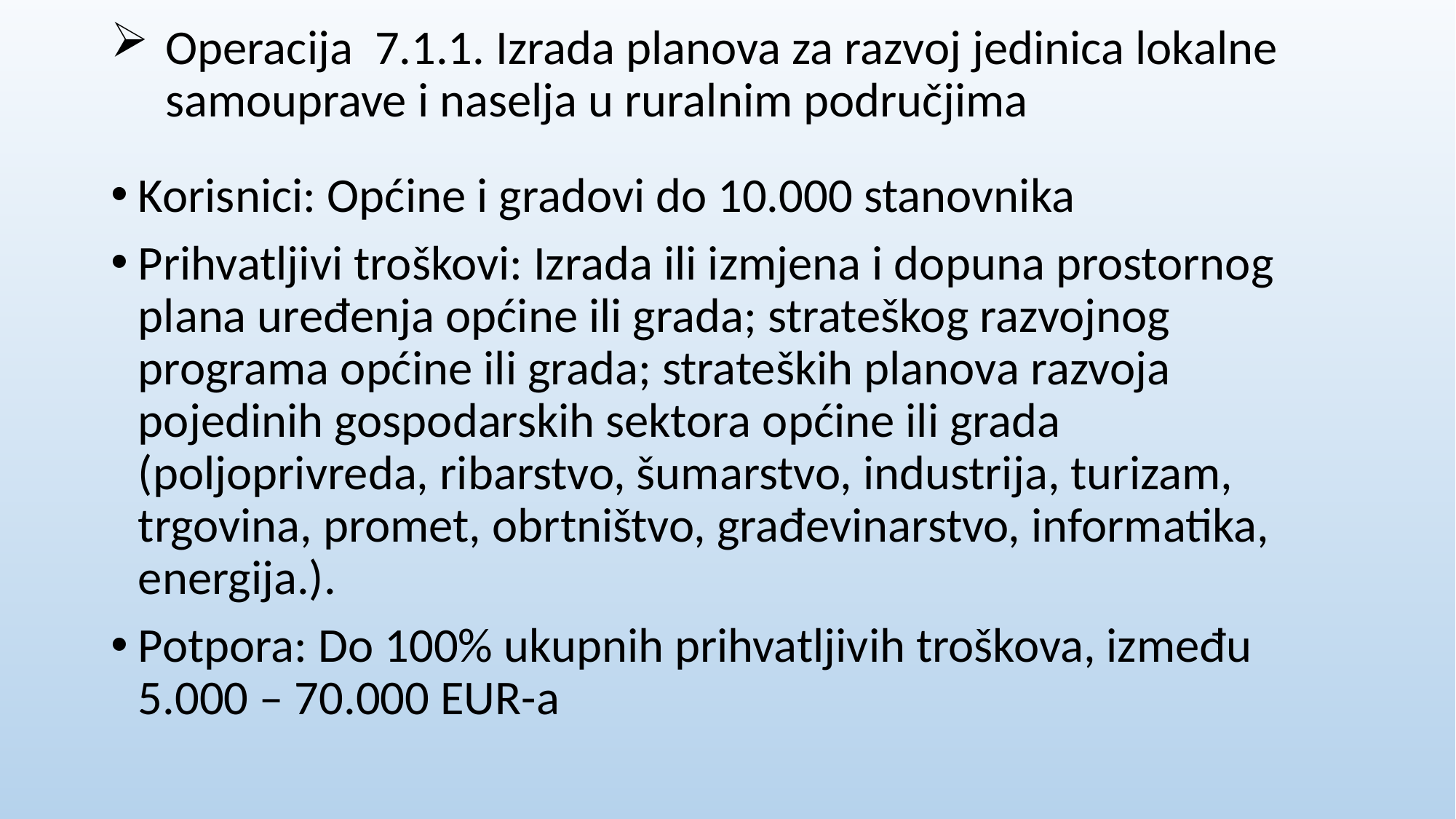

# Operacija  7.1.1. Izrada planova za razvoj jedinica lokalne samouprave i naselja u ruralnim područjima
Korisnici: Općine i gradovi do 10.000 stanovnika
Prihvatljivi troškovi: Izrada ili izmjena i dopuna prostornog plana uređenja općine ili grada; strateškog razvojnog programa općine ili grada; strateških planova razvoja pojedinih gospodarskih sektora općine ili grada (poljoprivreda, ribarstvo, šumarstvo, industrija, turizam, trgovina, promet, obrtništvo, građevinarstvo, informatika, energija.).
Potpora: Do 100% ukupnih prihvatljivih troškova, između 5.000 – 70.000 EUR-a